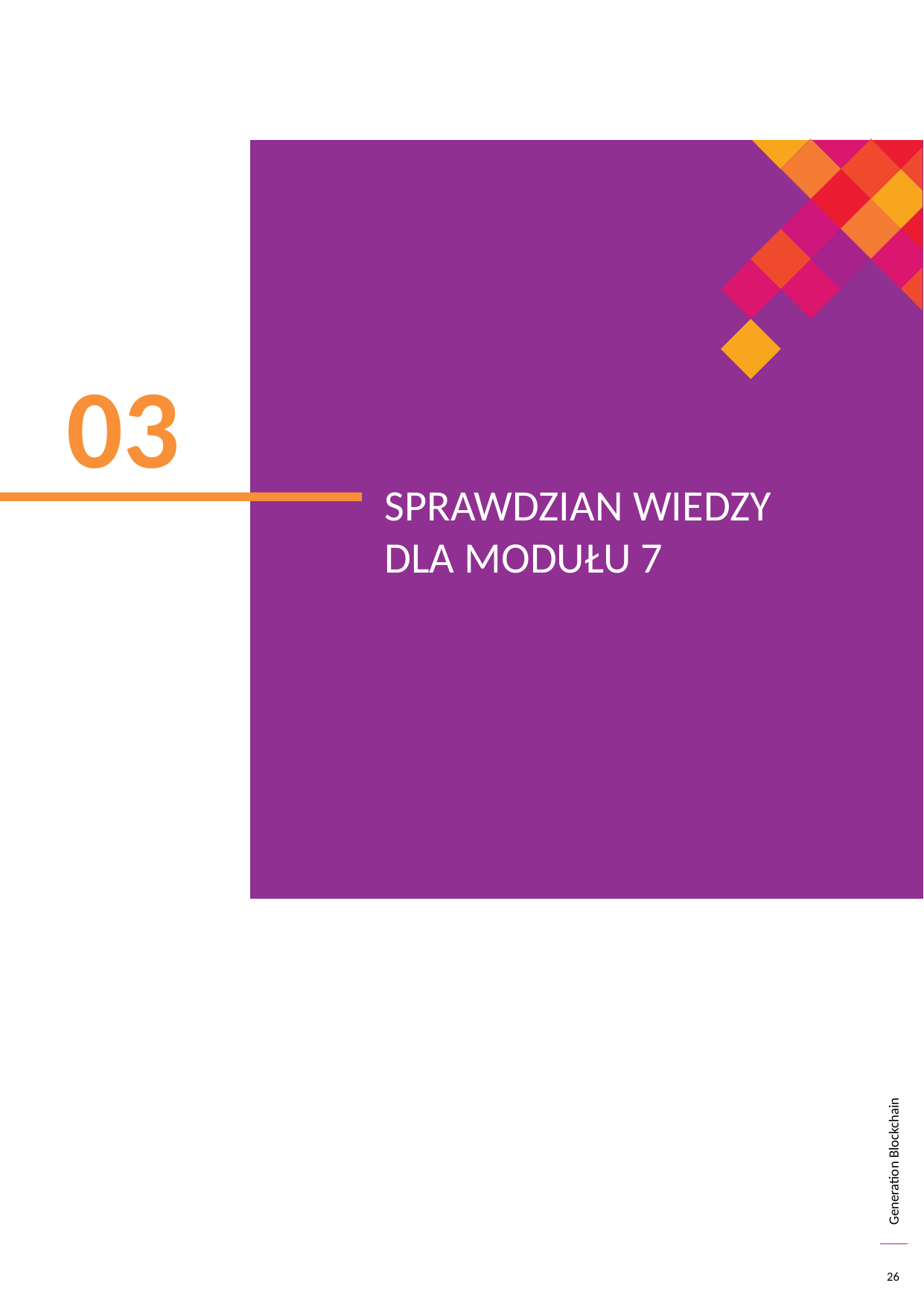

03
SPRAWDZIAN WIEDZY DLA MODUŁU 7
26